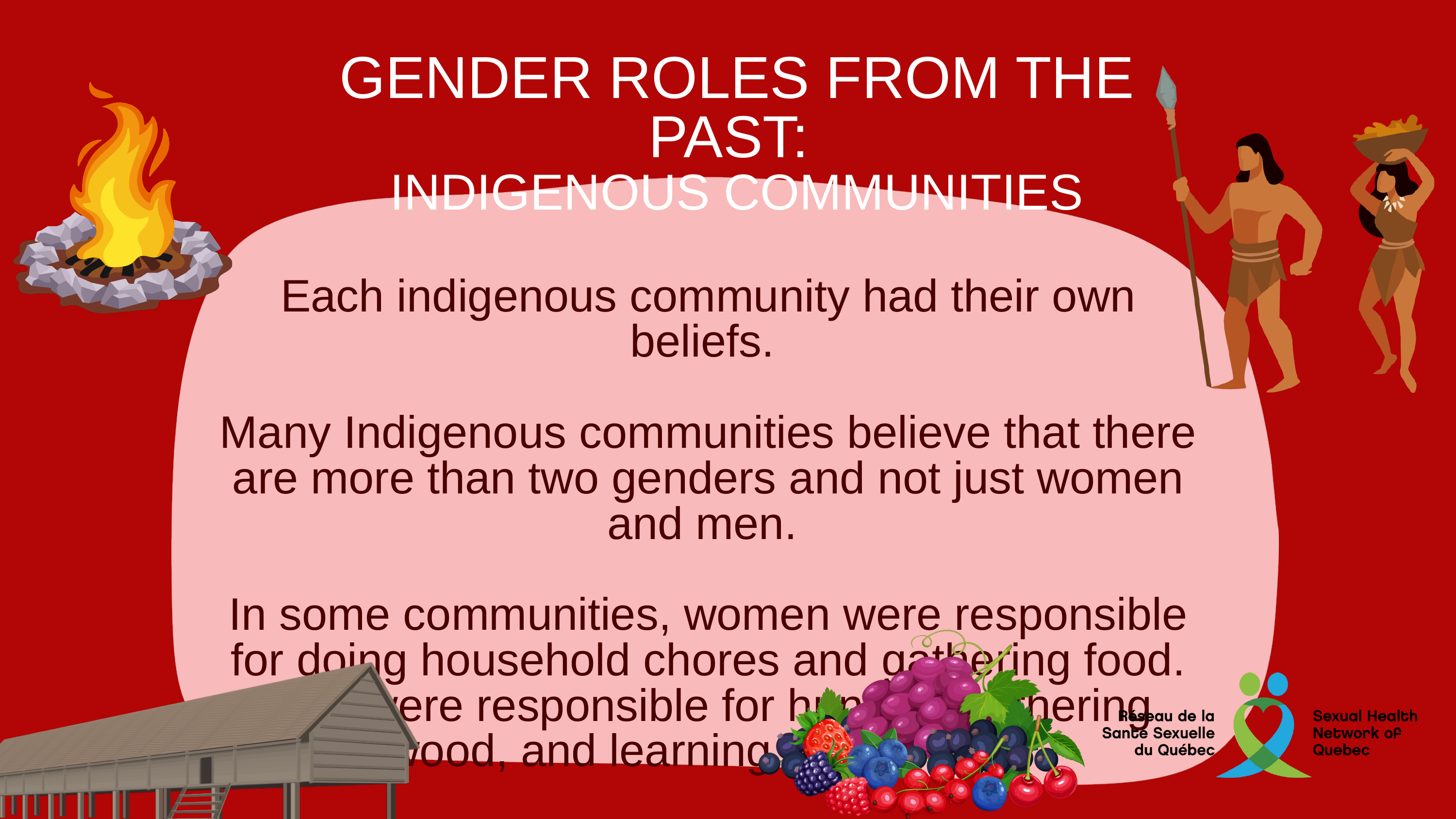

GENDER ROLES FROM THE PAST:
INDIGENOUS COMMUNITIES

Each indigenous community had their own beliefs.

Many Indigenous communities believe that there are more than two genders and not just women and men.

In some communities, women were responsible for doing household chores and gathering food. Men were responsible for hunting, gathering wood, and learning how to fight.